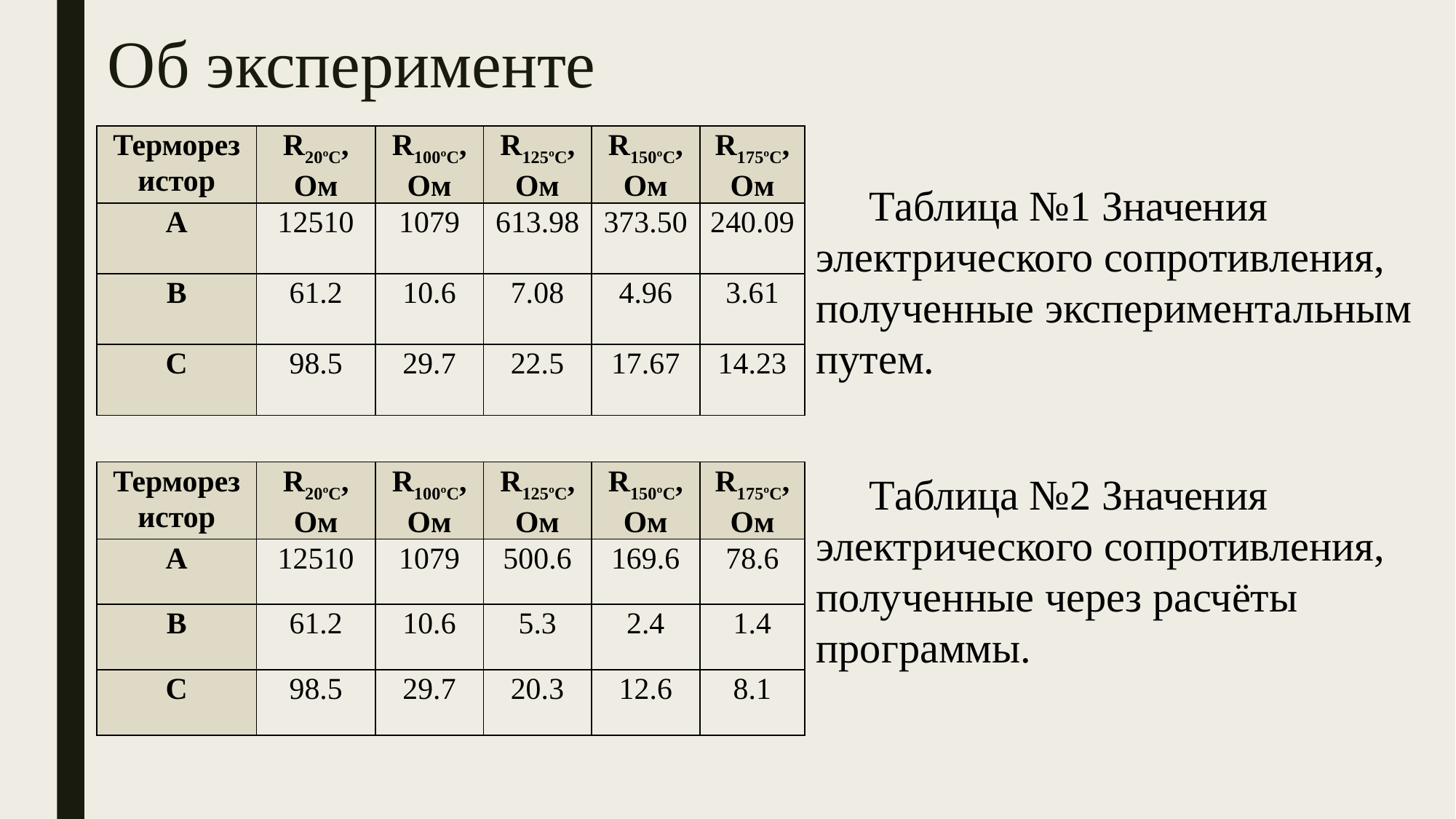

Об эксперименте
| Терморезистор | R20ºC, Ом | R100ºC, Ом | R125ºC, Ом | R150ºC, Ом | R175ºC, Ом |
| --- | --- | --- | --- | --- | --- |
| A | 12510 | 1079 | 613.98 | 373.50 | 240.09 |
| B | 61.2 | 10.6 | 7.08 | 4.96 | 3.61 |
| С | 98.5 | 29.7 | 22.5 | 17.67 | 14.23 |
Таблица №1 Значения электрического сопротивления, полученные экспериментальным путем.
Таблица №2 Значения электрического сопротивления, полученные через расчёты программы.
| Терморезистор | R20ºC, Ом | R100ºC, Ом | R125ºC, Ом | R150ºC, Ом | R175ºC, Ом |
| --- | --- | --- | --- | --- | --- |
| A | 12510 | 1079 | 500.6 | 169.6 | 78.6 |
| B | 61.2 | 10.6 | 5.3 | 2.4 | 1.4 |
| С | 98.5 | 29.7 | 20.3 | 12.6 | 8.1 |